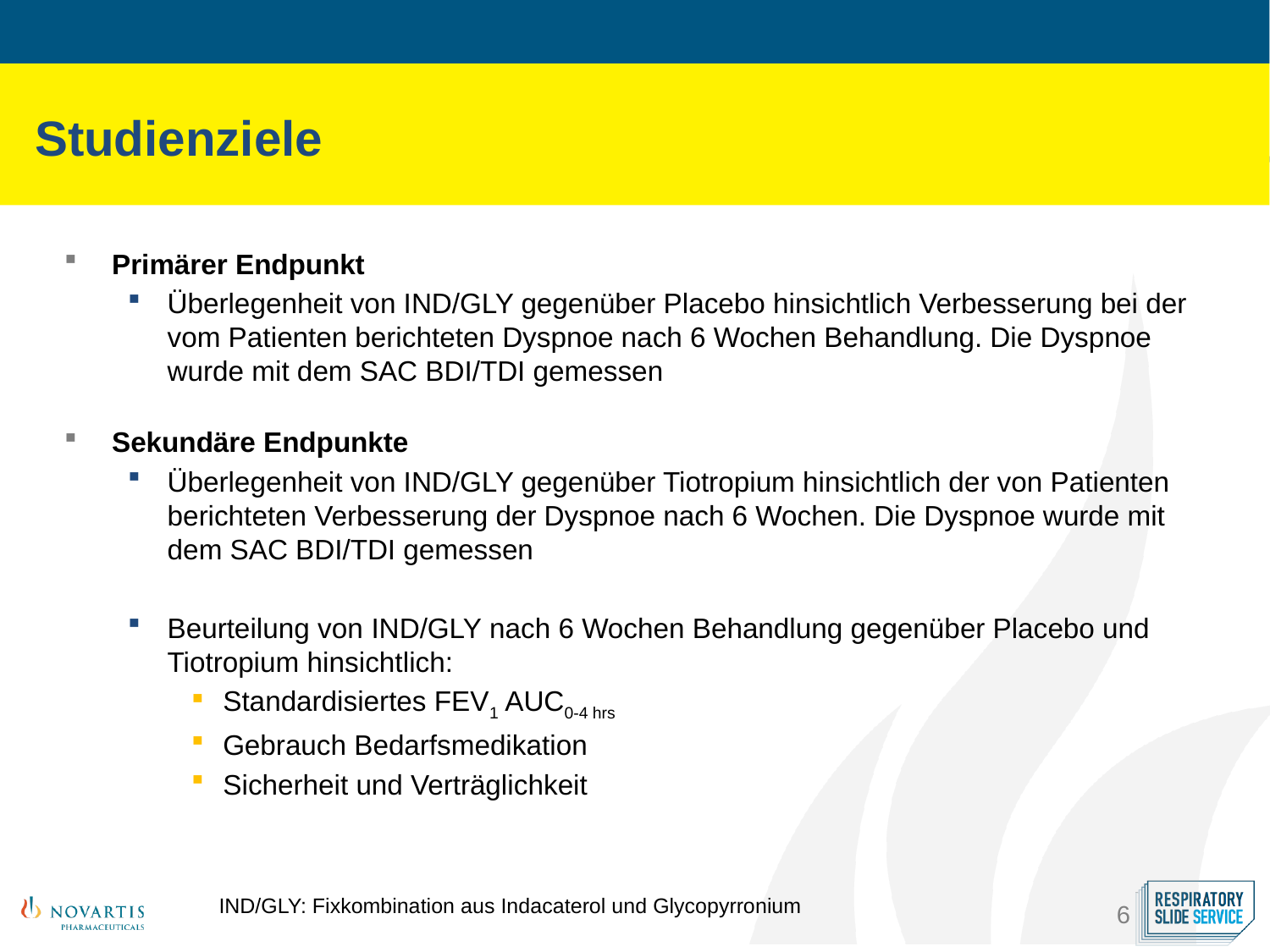

# Studienziele
Primärer Endpunkt
Überlegenheit von IND/GLY gegenüber Placebo hinsichtlich Verbesserung bei der vom Patienten berichteten Dyspnoe nach 6 Wochen Behandlung. Die Dyspnoe wurde mit dem SAC BDI/TDI gemessen
Sekundäre Endpunkte
Überlegenheit von IND/GLY gegenüber Tiotropium hinsichtlich der von Patienten berichteten Verbesserung der Dyspnoe nach 6 Wochen. Die Dyspnoe wurde mit dem SAC BDI/TDI gemessen

Beurteilung von IND/GLY nach 6 Wochen Behandlung gegenüber Placebo und Tiotropium hinsichtlich:
Standardisiertes FEV1 AUC0-4 hrs
Gebrauch Bedarfsmedikation
Sicherheit und Verträglichkeit
IND/GLY: Fixkombination aus Indacaterol und Glycopyrronium